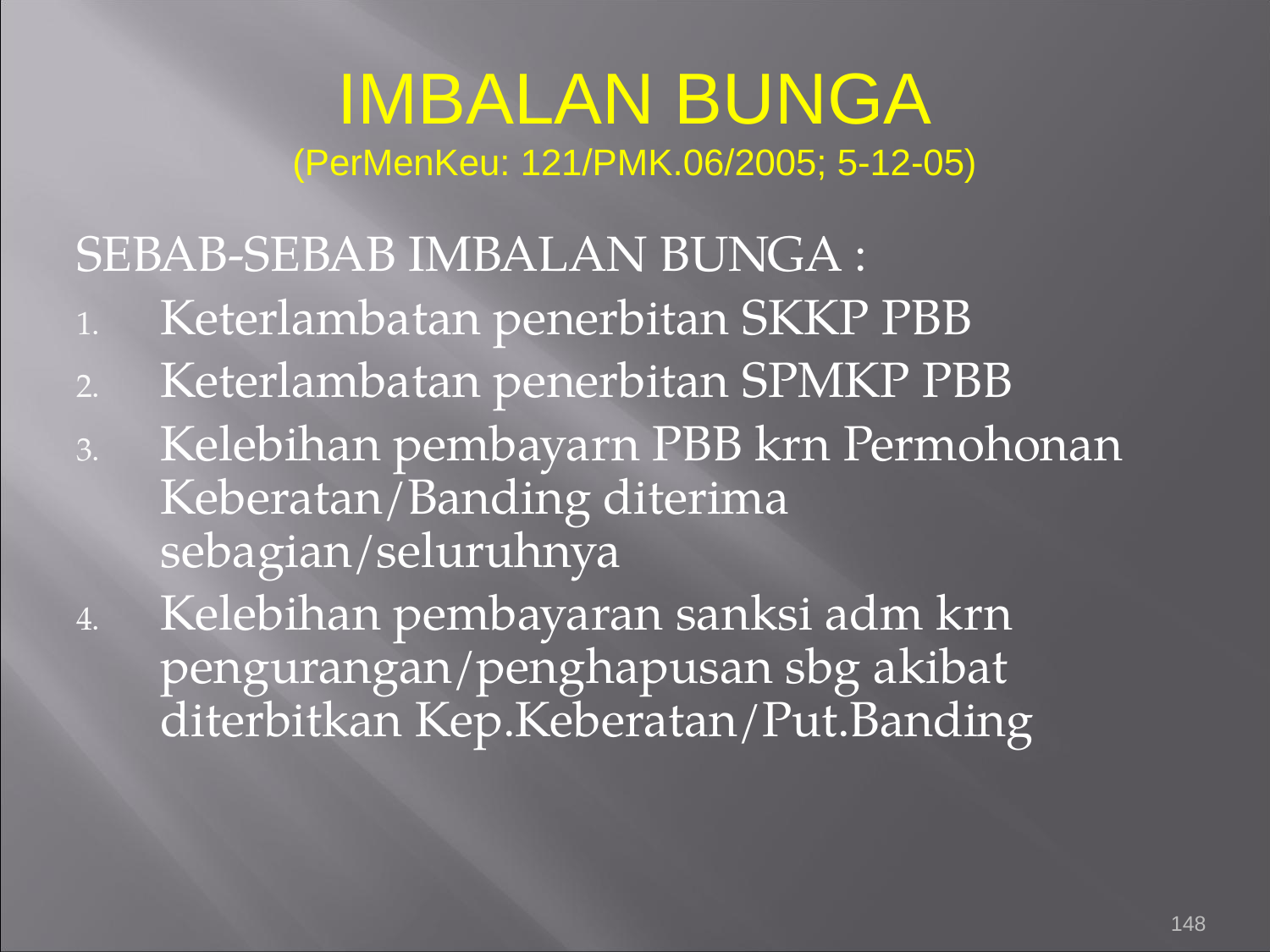

IMBALAN BUNGA
(PerMenKeu: 121/PMK.06/2005; 5-12-05)
SEBAB-SEBAB IMBALAN BUNGA :
Keterlambatan penerbitan SKKP PBB
Keterlambatan penerbitan SPMKP PBB
Kelebihan pembayarn PBB krn Permohonan Keberatan/Banding diterima sebagian/seluruhnya
Kelebihan pembayaran sanksi adm krn pengurangan/penghapusan sbg akibat diterbitkan Kep.Keberatan/Put.Banding
148